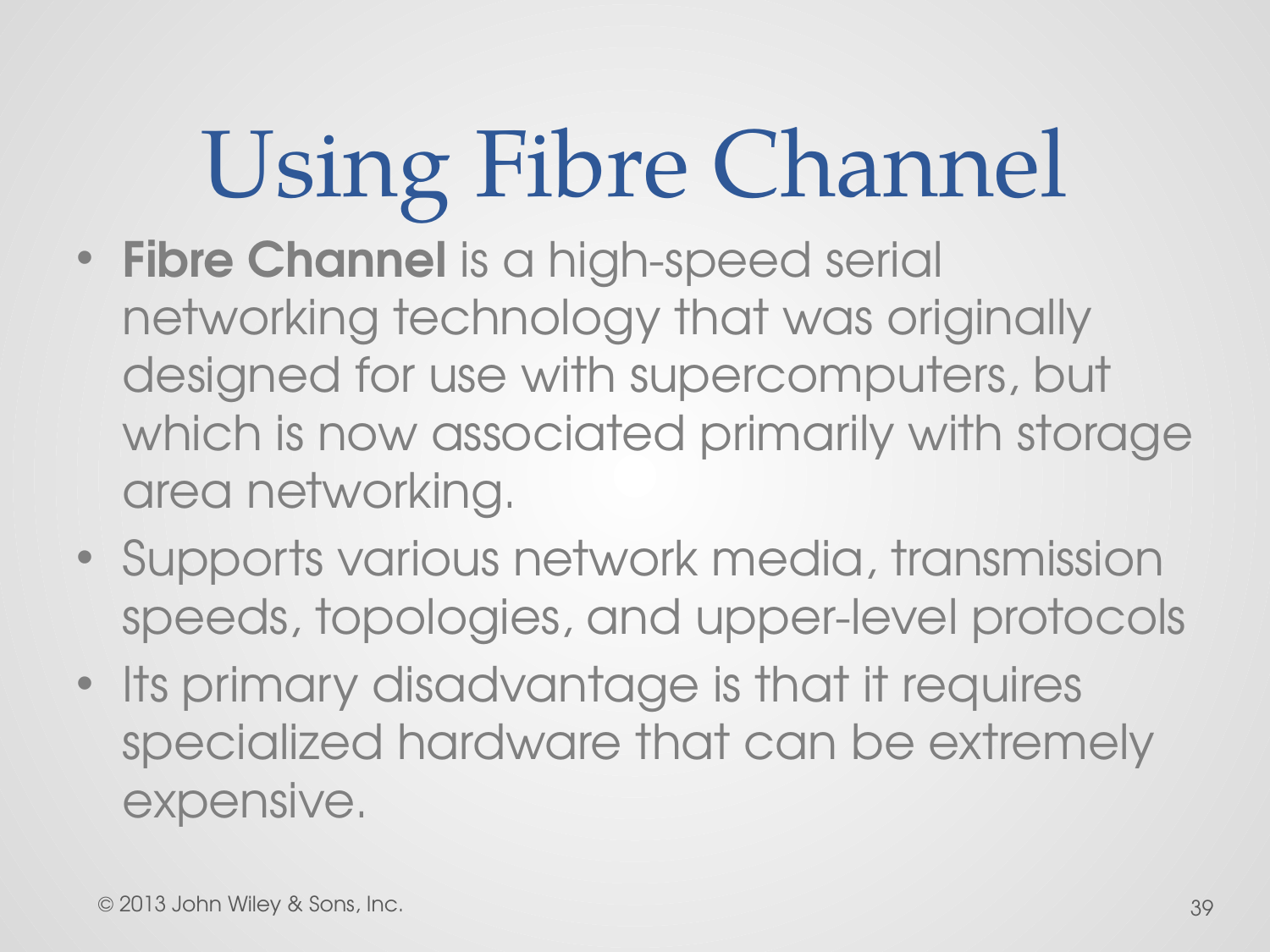

# Using Fibre Channel
Fibre Channel is a high-speed serial networking technology that was originally designed for use with supercomputers, but which is now associated primarily with storage area networking.
Supports various network media, transmission speeds, topologies, and upper-level protocols
Its primary disadvantage is that it requires specialized hardware that can be extremely expensive.

© 2013 John Wiley & Sons, Inc.
39